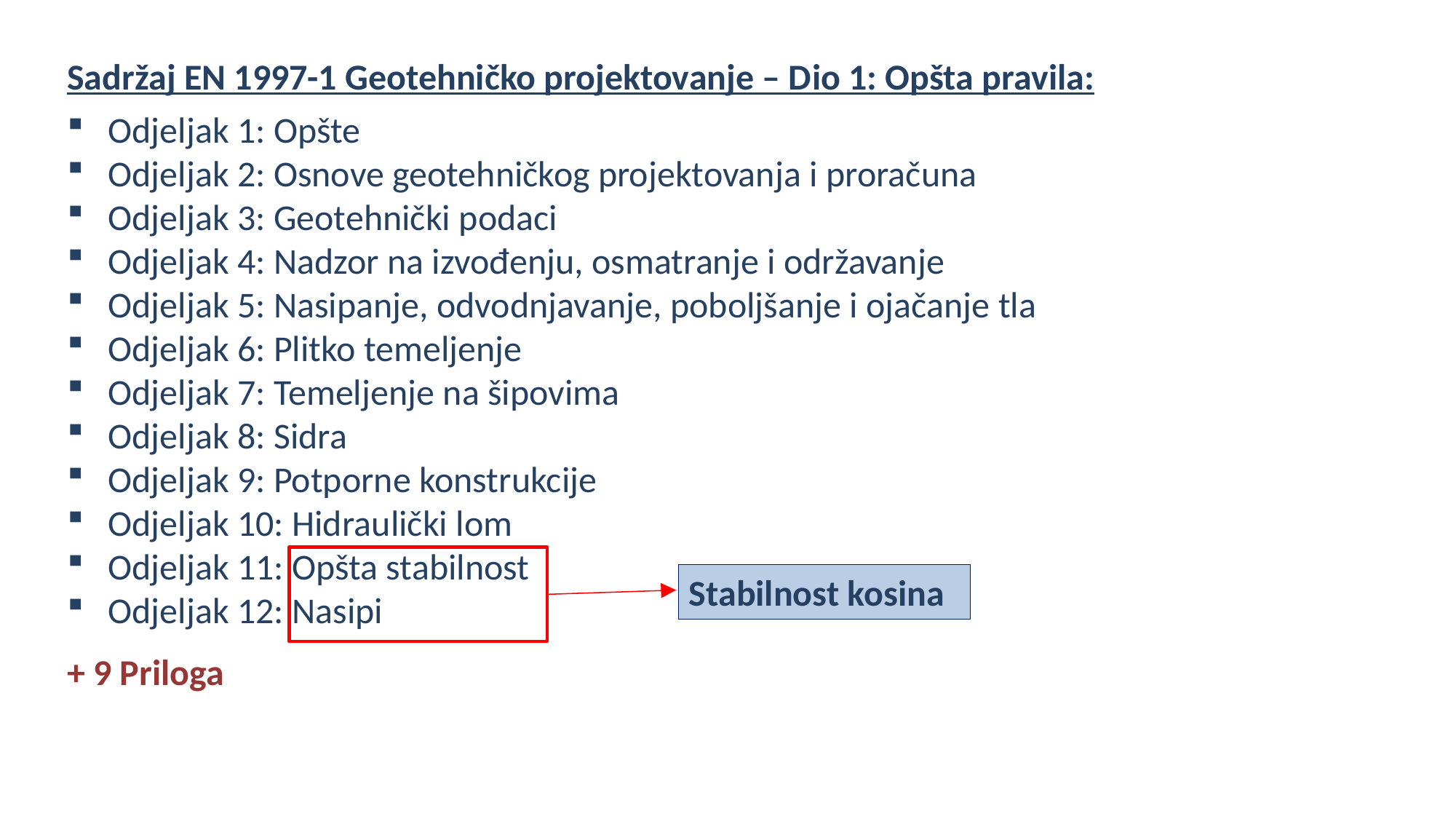

Sadržaj EN 1997-1 Geotehničko projektovanje – Dio 1: Opšta pravila:
Odjeljak 1: Opšte
Odjeljak 2: Osnove geotehničkog projektovanja i proračuna
Odjeljak 3: Geotehnički podaci
Odjeljak 4: Nadzor na izvođenju, osmatranje i održavanje
Odjeljak 5: Nasipanje, odvodnjavanje, poboljšanje i ojačanje tla
Odjeljak 6: Plitko temeljenje
Odjeljak 7: Temeljenje na šipovima
Odjeljak 8: Sidra
Odjeljak 9: Potporne konstrukcije
Odjeljak 10: Hidraulički lom
Odjeljak 11: Opšta stabilnost
Odjeljak 12: Nasipi
+ 9 Priloga

Stabilnost kosina